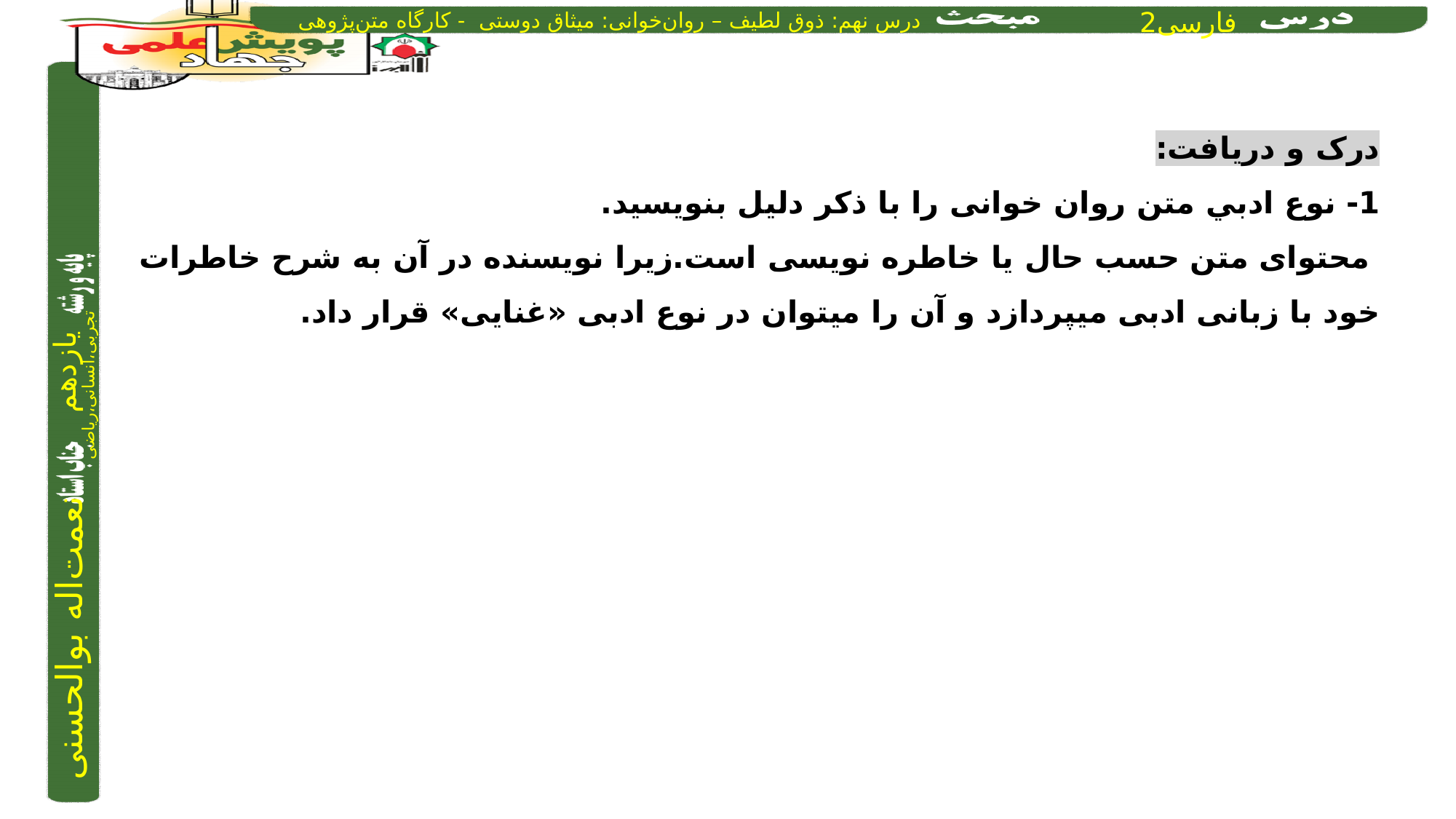

درک و دريافت:
1- نوع ادبي متن روان خوانی را با ذکر دلیل بنویسید.
 محتوای متن حسب حال یا خاطره نویسی است.زیرا نویسنده در آن به شرح خاطرات خود با زبانی ادبی می­پردازد و آن را می­توان در نوع ادبی «غنایی» قرار داد.